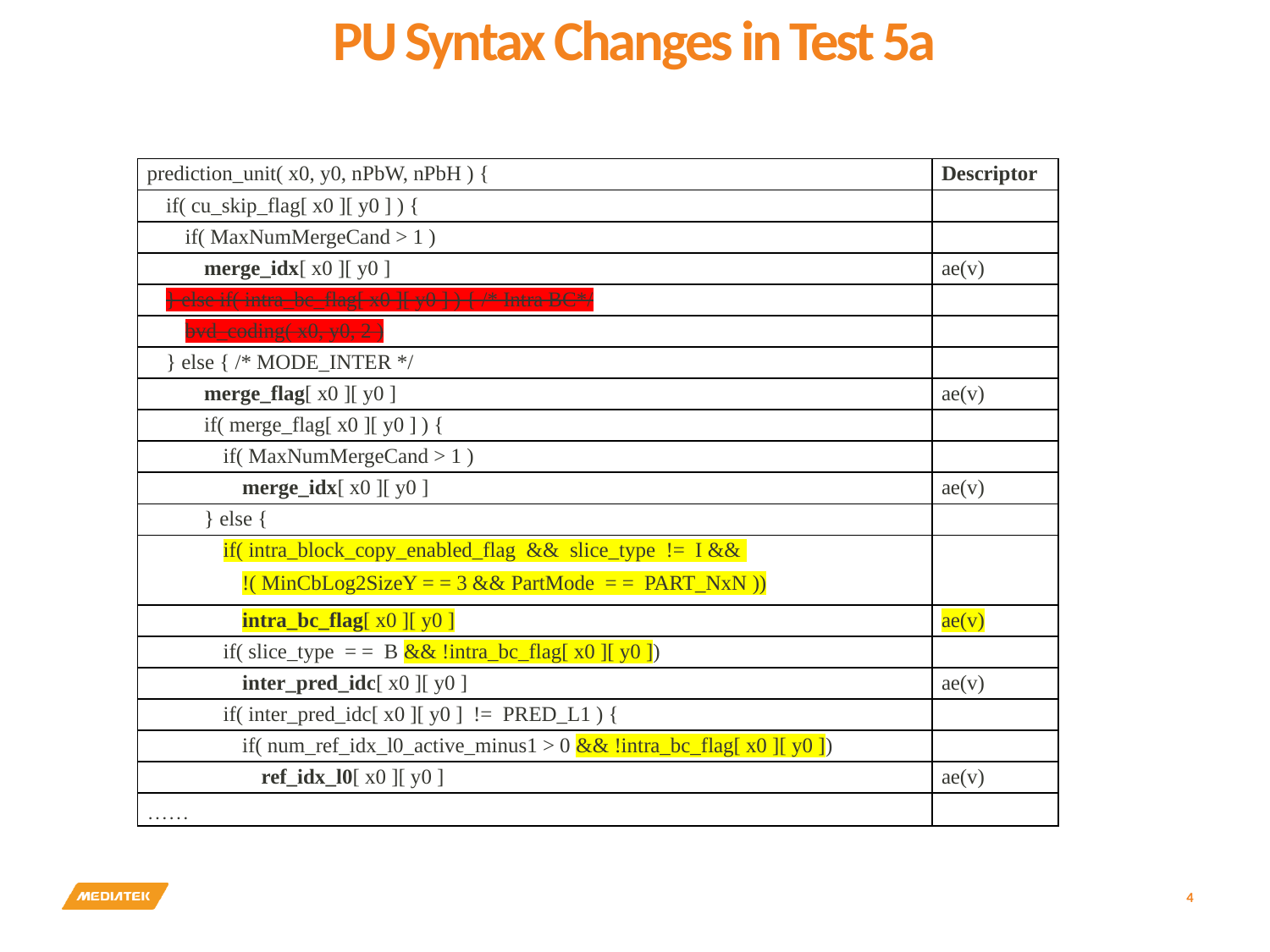

# PU Syntax Changes in Test 5a
| prediction\_unit( x0, y0, nPbW, nPbH ) { | Descriptor |
| --- | --- |
| if( cu\_skip\_flag[ x0 ][ y0 ] ) { |  |
| if( MaxNumMergeCand > 1 ) |  |
| merge\_idx[ x0 ][ y0 ] | ae(v) |
| } else if( intra\_bc\_flag[ x0 ][ y0 ] ) { /\* Intra BC\*/ |  |
| bvd\_coding( x0, y0, 2 ) |  |
| } else { /\* MODE\_INTER \*/ |  |
| merge\_flag[ x0 ][ y0 ] | ae(v) |
| if( merge\_flag[ x0 ][ y0 ] ) { |  |
| if( MaxNumMergeCand > 1 ) |  |
| merge\_idx[ x0 ][ y0 ] | ae(v) |
| } else { |  |
| if( intra\_block\_copy\_enabled\_flag && slice\_type != I && !( MinCbLog2SizeY = = 3 && PartMode = = PART\_NxN )) |  |
| intra\_bc\_flag[ x0 ][ y0 ] | ae(v) |
| if( slice\_type = = B && !intra\_bc\_flag[ x0 ][ y0 ]) |  |
| inter\_pred\_idc[ x0 ][ y0 ] | ae(v) |
| if( inter\_pred\_idc[ x0 ][ y0 ] != PRED\_L1 ) { |  |
| if( num\_ref\_idx\_l0\_active\_minus1 > 0 && !intra\_bc\_flag[ x0 ][ y0 ]) |  |
| ref\_idx\_l0[ x0 ][ y0 ] | ae(v) |
| …… |  |
4